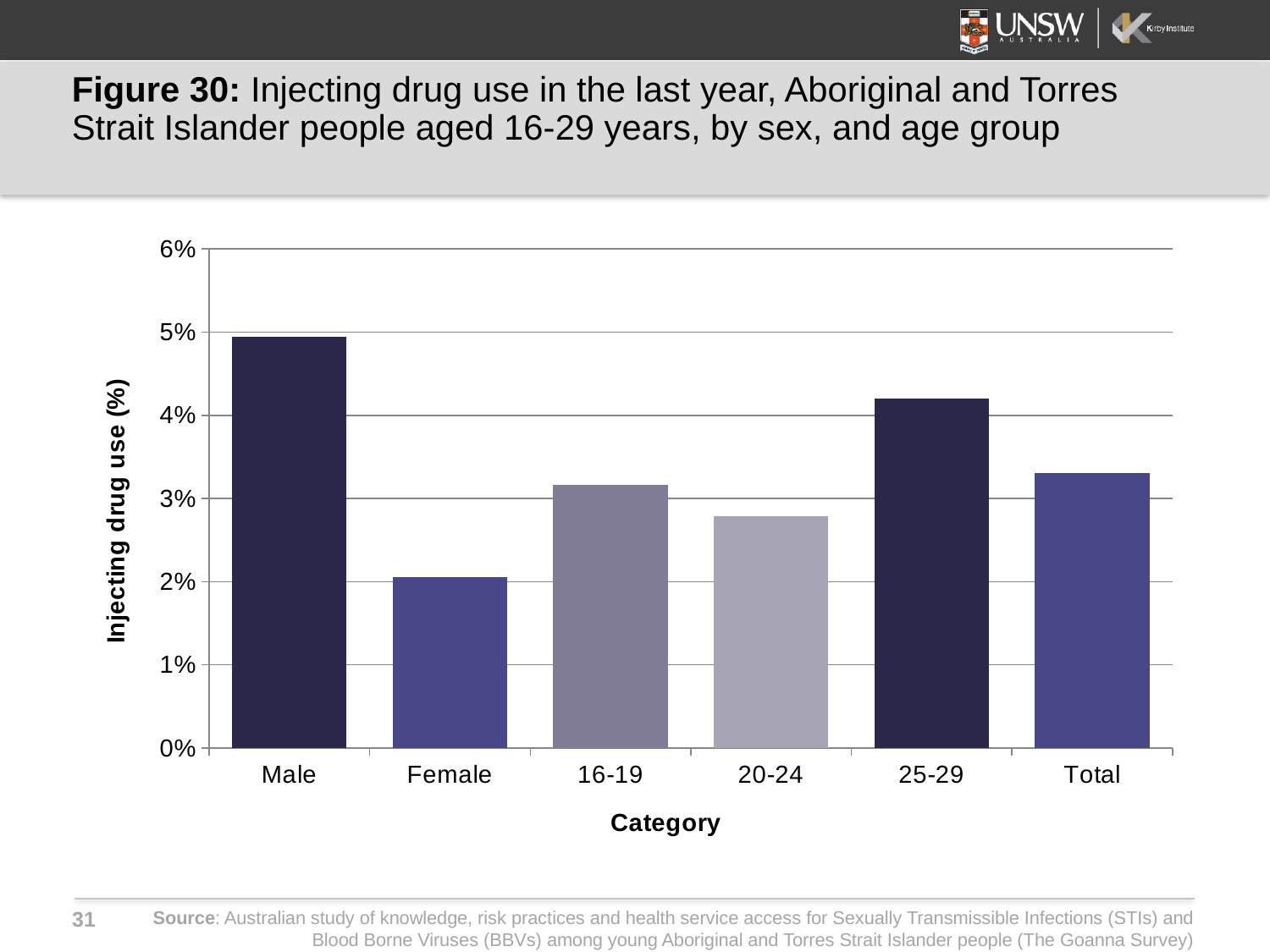

# Figure 30: Injecting drug use in the last year, Aboriginal and Torres Strait Islander people aged 16-29 years, by sex, and age group

### Chart

| Category | Injecting drug use in the last year (%) |
|---|---|
| Male | 0.04946996466431095 |
| Female | 0.020527859237536656 |
| 16-19 | 0.03162055335968379 |
| 20-24 | 0.027870680044593088 |
| 25-29 | 0.04195804195804196 |
| Total | 0.03302050747306222 |
Source: Australian study of knowledge, risk practices and health service access for Sexually Transmissible Infections (STIs) and Blood Borne Viruses (BBVs) among young Aboriginal and Torres Strait Islander people (The Goanna Survey)

31